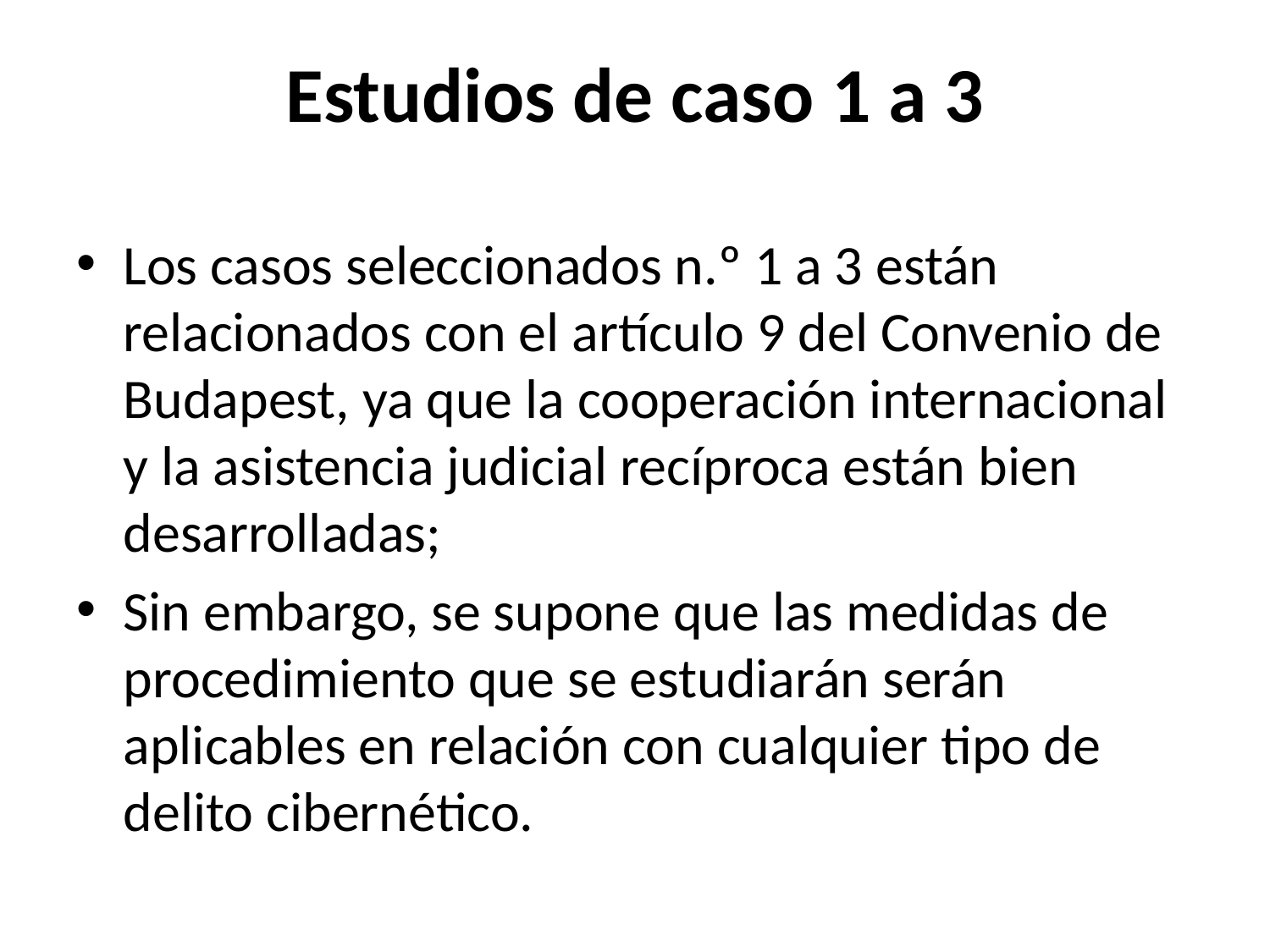

# Estudios de caso 1 a 3
Los casos seleccionados n.º 1 a 3 están relacionados con el artículo 9 del Convenio de Budapest, ya que la cooperación internacional y la asistencia judicial recíproca están bien desarrolladas;
Sin embargo, se supone que las medidas de procedimiento que se estudiarán serán aplicables en relación con cualquier tipo de delito cibernético.